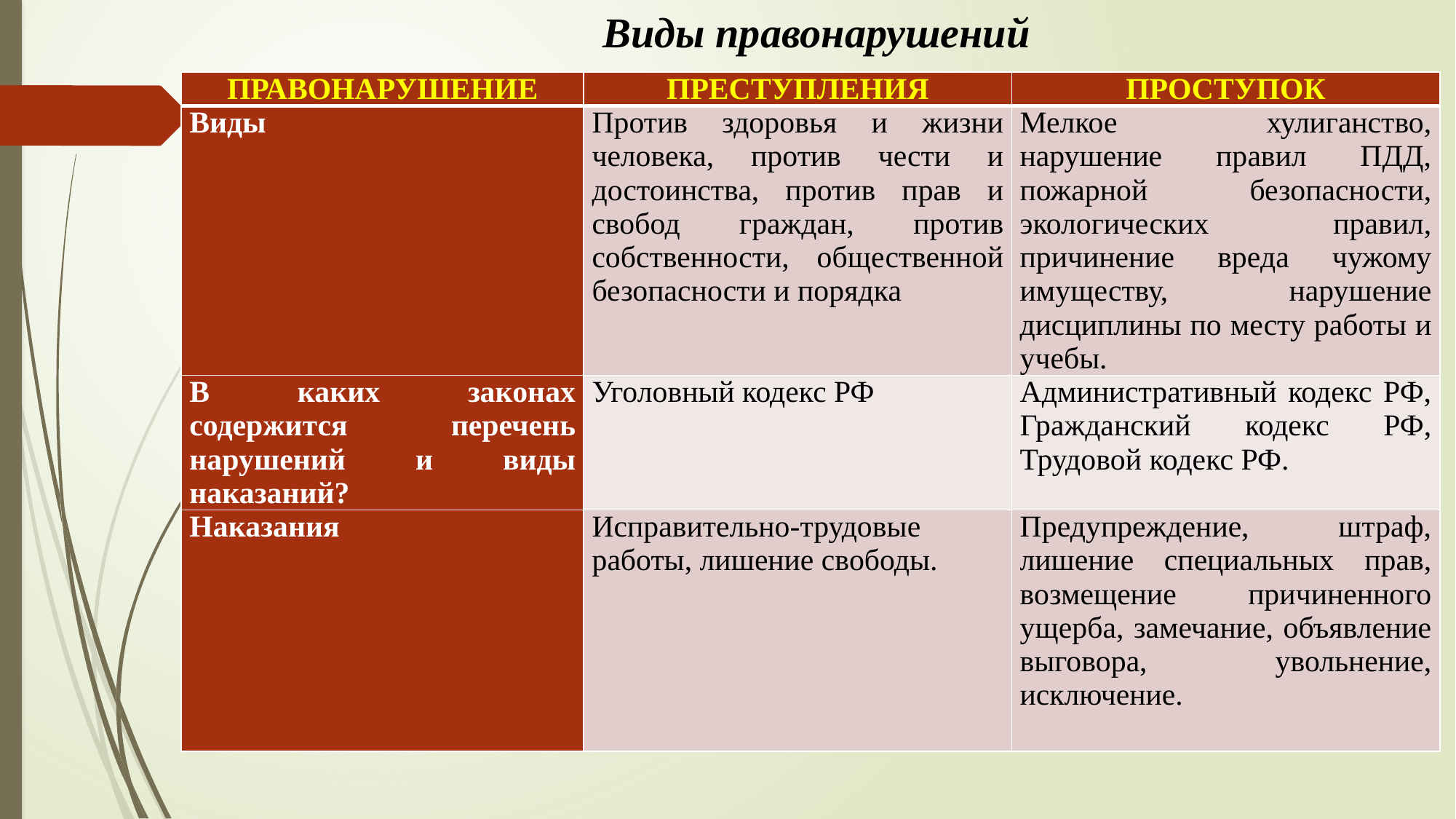

Виды правонарушений

| ПРАВОНАРУШЕНИЕ | ПРЕСТУПЛЕНИЯ | ПРОСТУПОК |
| --- | --- | --- |
| Виды | Против здоровья и жизни человека, против чести и достоинства, против прав и свобод граждан, против собственности, общественной безопасности и порядка | Мелкое хулиганство, нарушение правил ПДД, пожарной безопасности, экологических правил, причинение вреда чужому имуществу, нарушение дисциплины по месту работы и учебы. |
| В каких законах содержится перечень нарушений и виды наказаний? | Уголовный кодекс РФ | Административный кодекс РФ, Гражданский кодекс РФ, Трудовой кодекс РФ. |
| Наказания | Исправительно-трудовые работы, лишение свободы. | Предупреждение, штраф, лишение специальных прав, возмещение причиненного ущерба, замечание, объявление выговора, увольнение, исключение. |